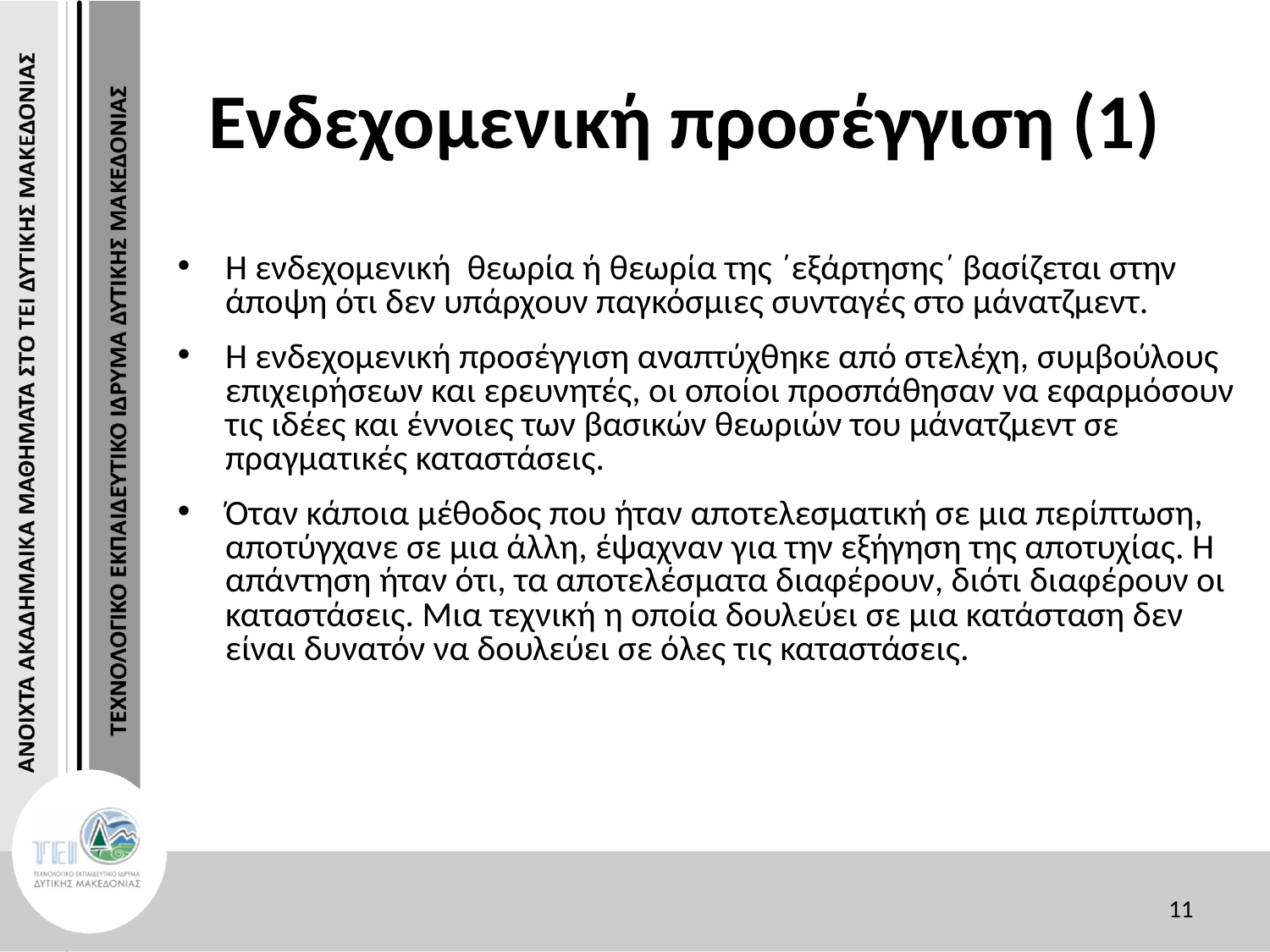

# Ενδεχομενική προσέγγιση (1)
Η ενδεχομενική  θεωρία ή θεωρία της ΄εξάρτησης΄ βασίζεται στην άποψη ότι δεν υπάρχουν παγκόσμιες συνταγές στο μάνατζμεντ.
Η ενδεχομενική προσέγγιση αναπτύχθηκε από στελέχη, συμβούλους επιχειρήσεων και ερευνητές, οι οποίοι προσπάθησαν να εφαρμόσουν τις ιδέες και έννοιες των βασικών θεωριών του μάνατζμεντ σε πραγματικές καταστάσεις.
Όταν κάποια μέθοδος που ήταν αποτελεσματική σε μια περίπτωση, αποτύγχανε σε μια άλλη, έψαχναν για την εξήγηση της αποτυχίας. Η απάντηση ήταν ότι, τα αποτελέσματα διαφέρουν, διότι διαφέρουν οι καταστάσεις. Μια τεχνική η οποία δουλεύει σε μια κατάσταση δεν είναι δυνατόν να δουλεύει σε όλες τις καταστάσεις.
11